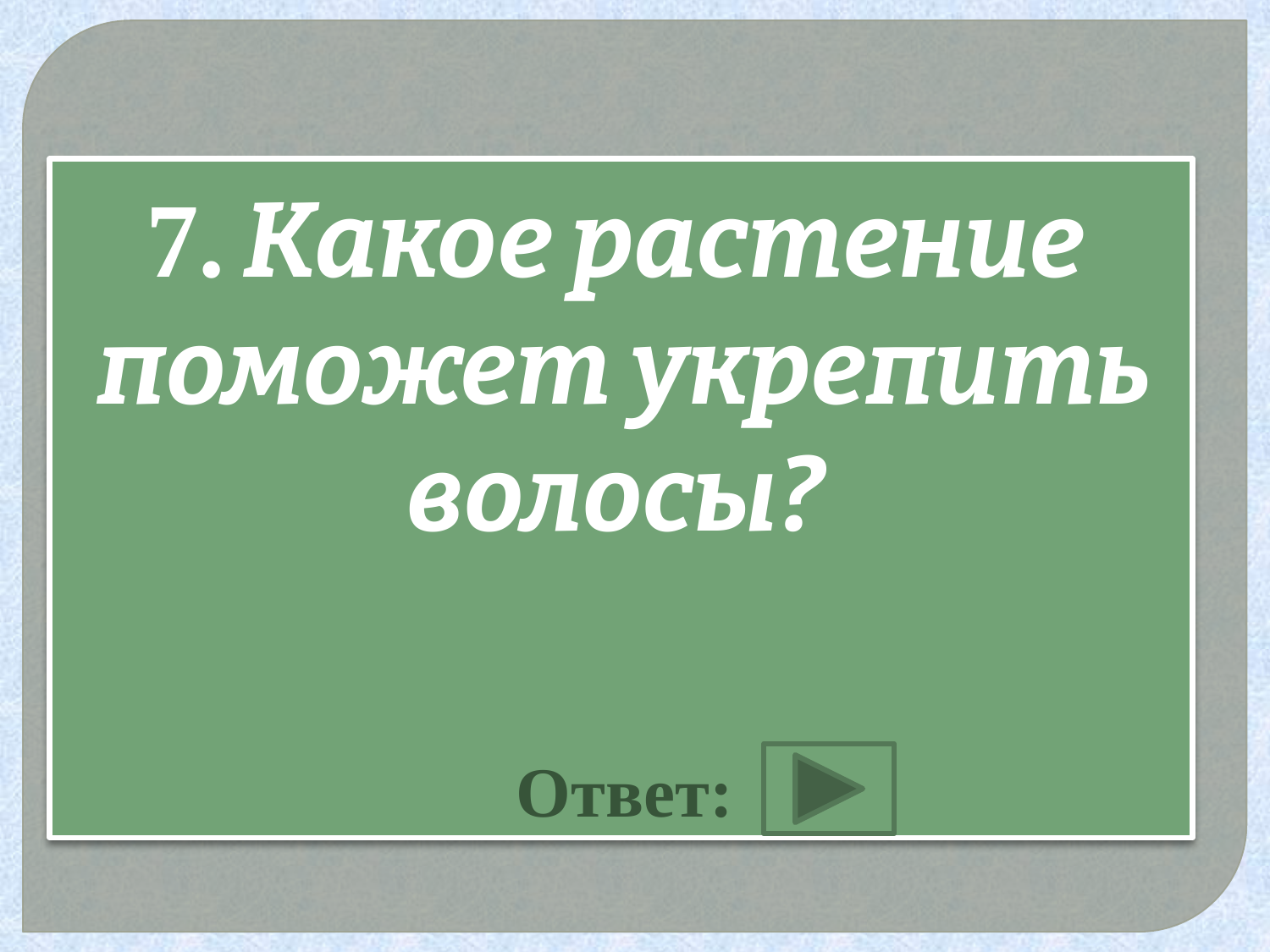

# 7. Какое растение  поможет укрепить волосы? Ответ: